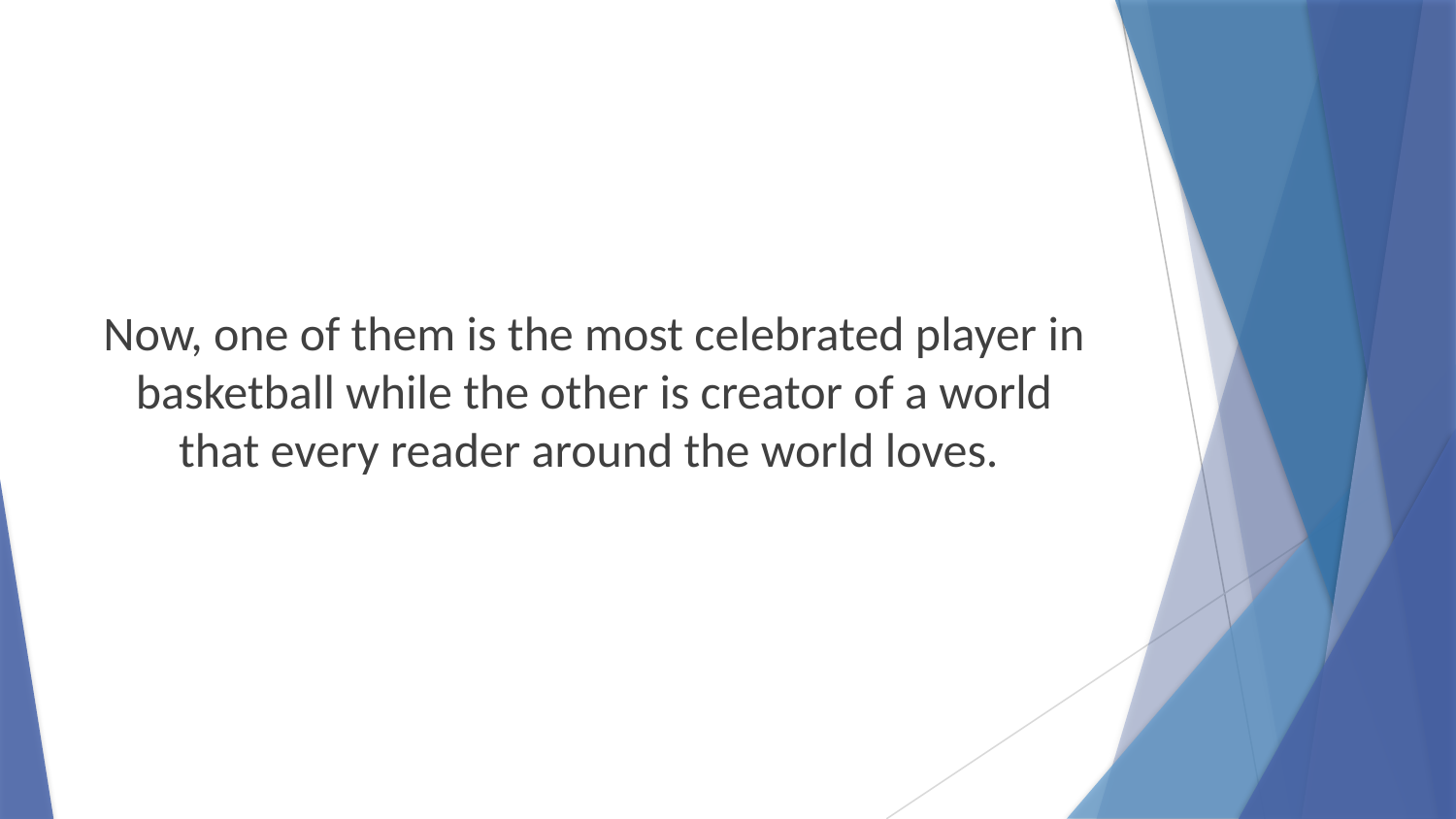

Now, one of them is the most celebrated player in basketball while the other is creator of a world that every reader around the world loves.